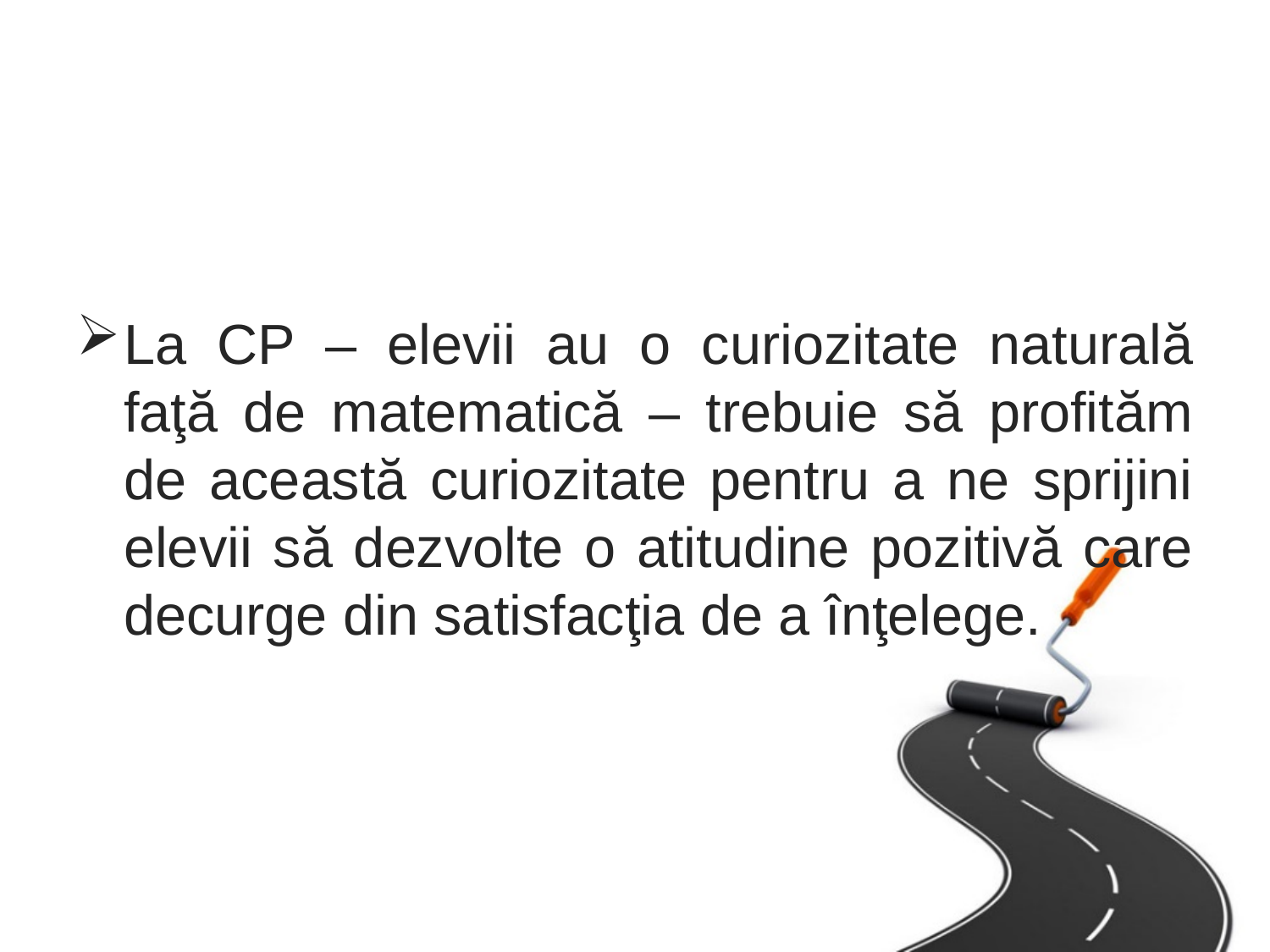

La CP – elevii au o curiozitate naturală faţă de matematică – trebuie să profităm de această curiozitate pentru a ne sprijini elevii să dezvolte o atitudine pozitivă care decurge din satisfacţia de a înţelege.